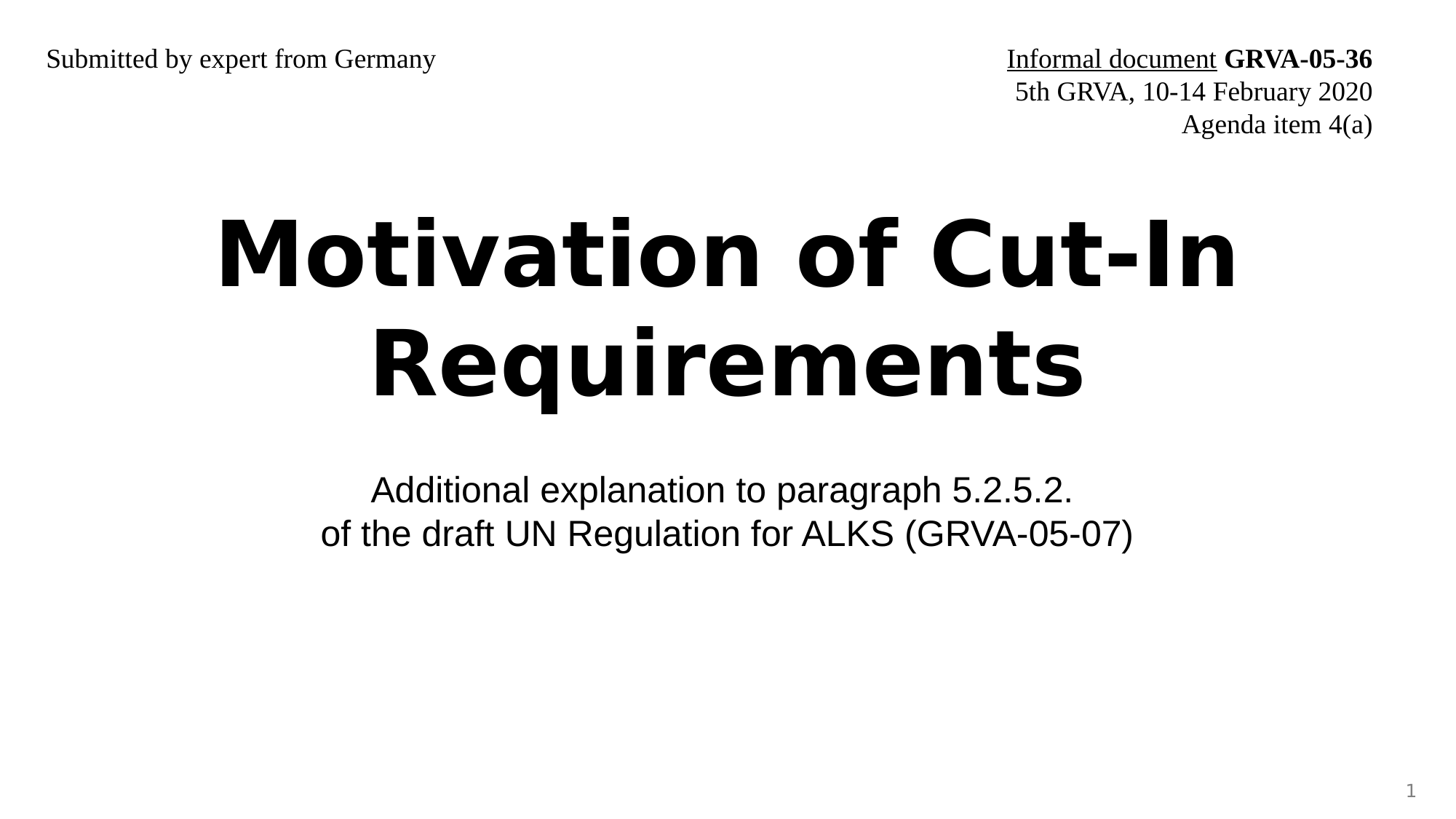

Submitted by expert from Germany
Informal document GRVA-05-36
5th GRVA, 10-14 February 2020
Agenda item 4(a)
# Motivation of Cut-In Requirements
Additional explanation to paragraph 5.2.5.2.
of the draft UN Regulation for ALKS (GRVA-05-07)